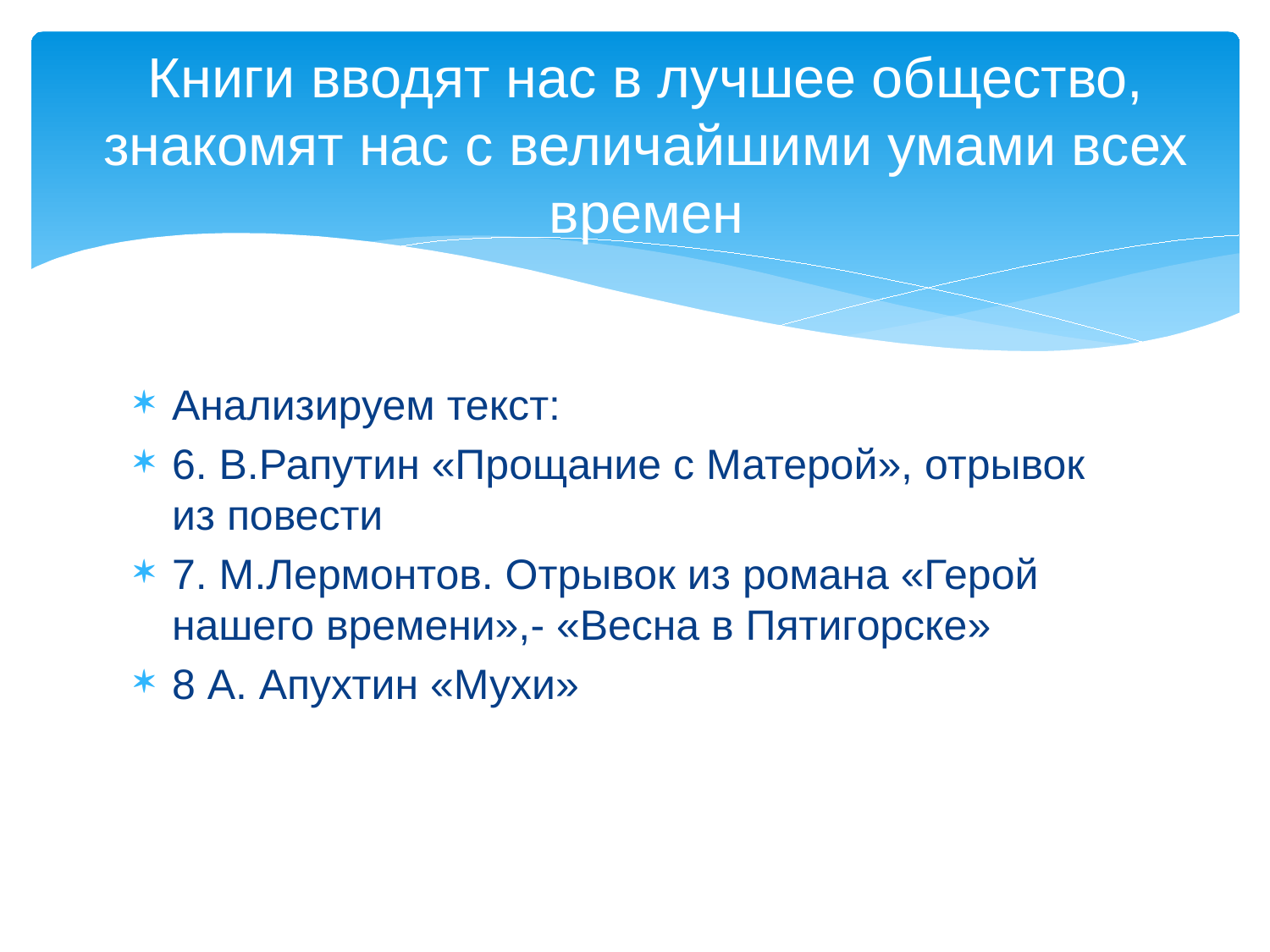

# Книги вводят нас в лучшее общество, знакомят нас с величайшими умами всех времен
Анализируем текст:
6. В.Рапутин «Прощание с Матерой», отрывок из повести
7. М.Лермонтов. Отрывок из романа «Герой нашего времени»,- «Весна в Пятигорске»
8 А. Апухтин «Мухи»